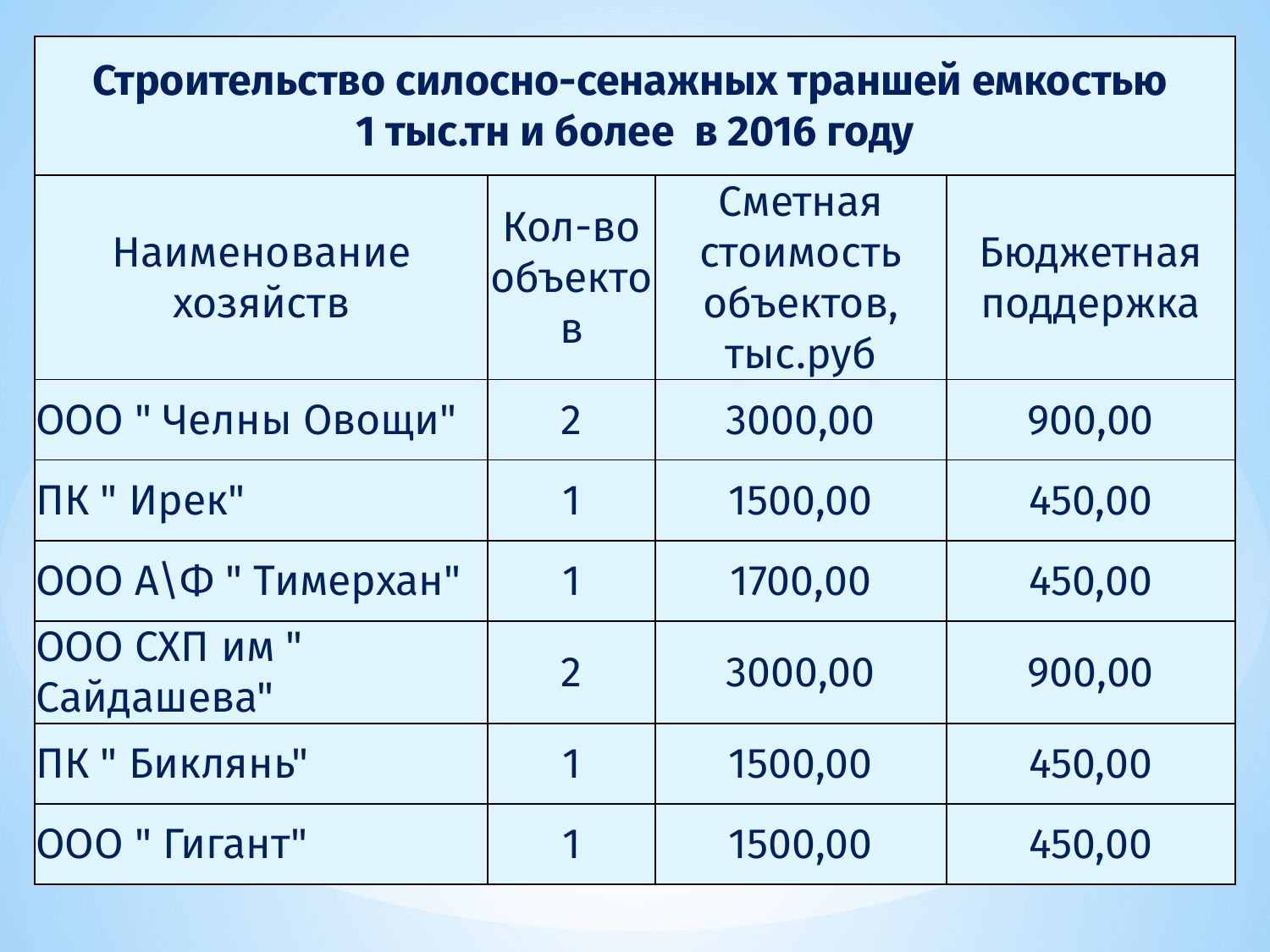

| Строительство силосно-сенажных траншей емкостью 1 тыс.тн и более в 2016 году |  |  |  |
| --- | --- | --- | --- |
| Наименование хозяйств | Кол-во объектов | Сметная стоимость объектов, тыс.руб | Бюджетная поддержка |
| ООО " Челны Овощи" | 2 | 3000,00 | 900,00 |
| ПК " Ирек" | 1 | 1500,00 | 450,00 |
| ООО А\Ф " Тимерхан" | 1 | 1700,00 | 450,00 |
| ООО СХП им " Сайдашева" | 2 | 3000,00 | 900,00 |
| ПК " Биклянь" | 1 | 1500,00 | 450,00 |
| ООО " Гигант" | 1 | 1500,00 | 450,00 |